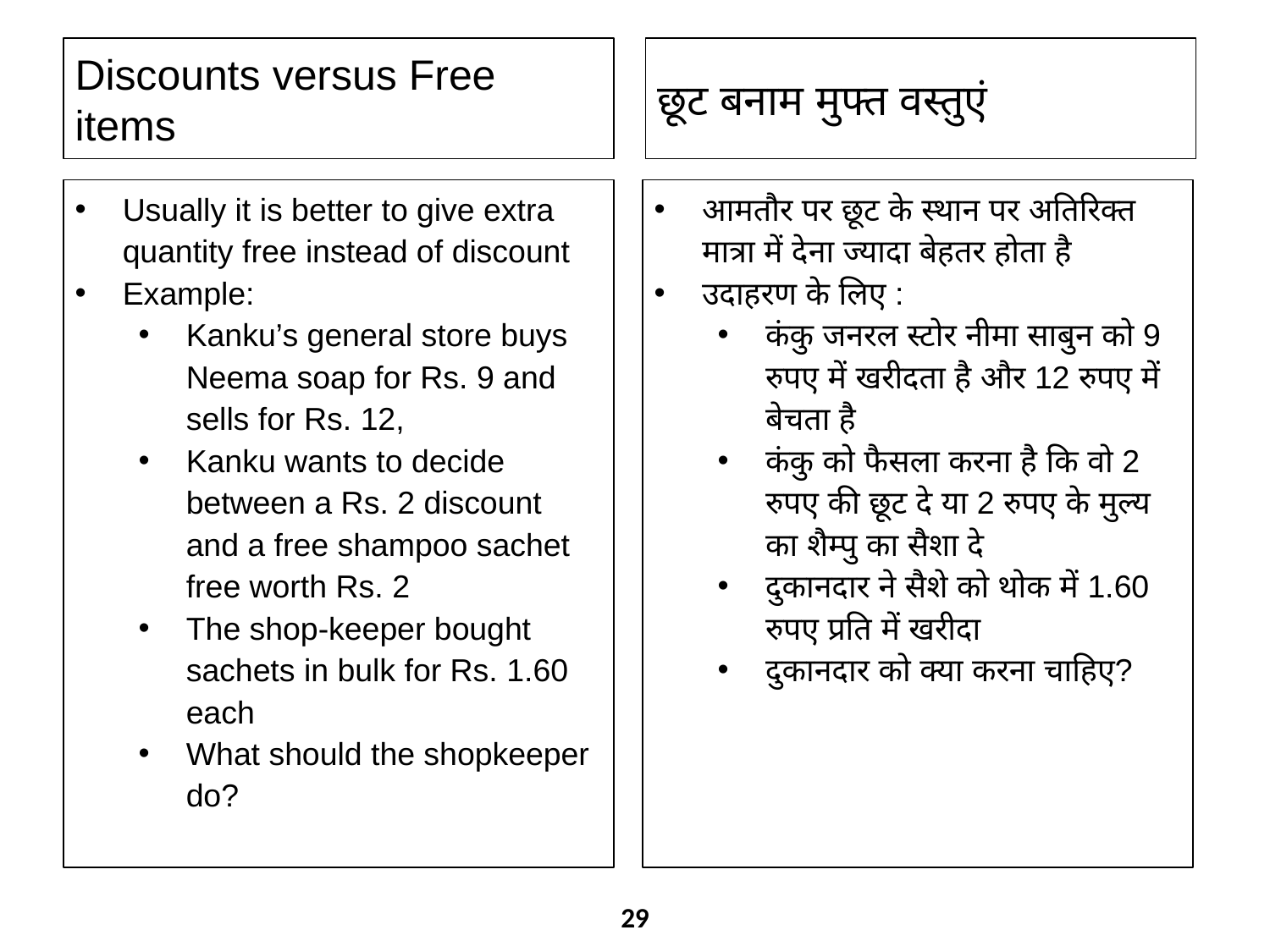

Discounts versus Free items
छूट बनाम मुफ्त वस्तुएं
Usually it is better to give extra quantity free instead of discount
Example:
Kanku’s general store buys Neema soap for Rs. 9 and sells for Rs. 12,
Kanku wants to decide between a Rs. 2 discount and a free shampoo sachet free worth Rs. 2
The shop-keeper bought sachets in bulk for Rs. 1.60 each
What should the shopkeeper do?
आमतौर पर छूट के स्थान पर अतिरिक्त मात्रा में देना ज्यादा बेहतर होता है
उदाहरण के लिए :
कंकु जनरल स्टोर नीमा साबुन को 9 रुपए में खरीदता है और 12 रुपए में बेचता है
कंकु को फैसला करना है कि वो 2 रुपए की छूट दे या 2 रुपए के मुल्य का शैम्पु का सैशा दे
दुकानदार ने सैशे को थोक में 1.60 रुपए प्रति में खरीदा
दुकानदार को क्या करना चाहिए?
29